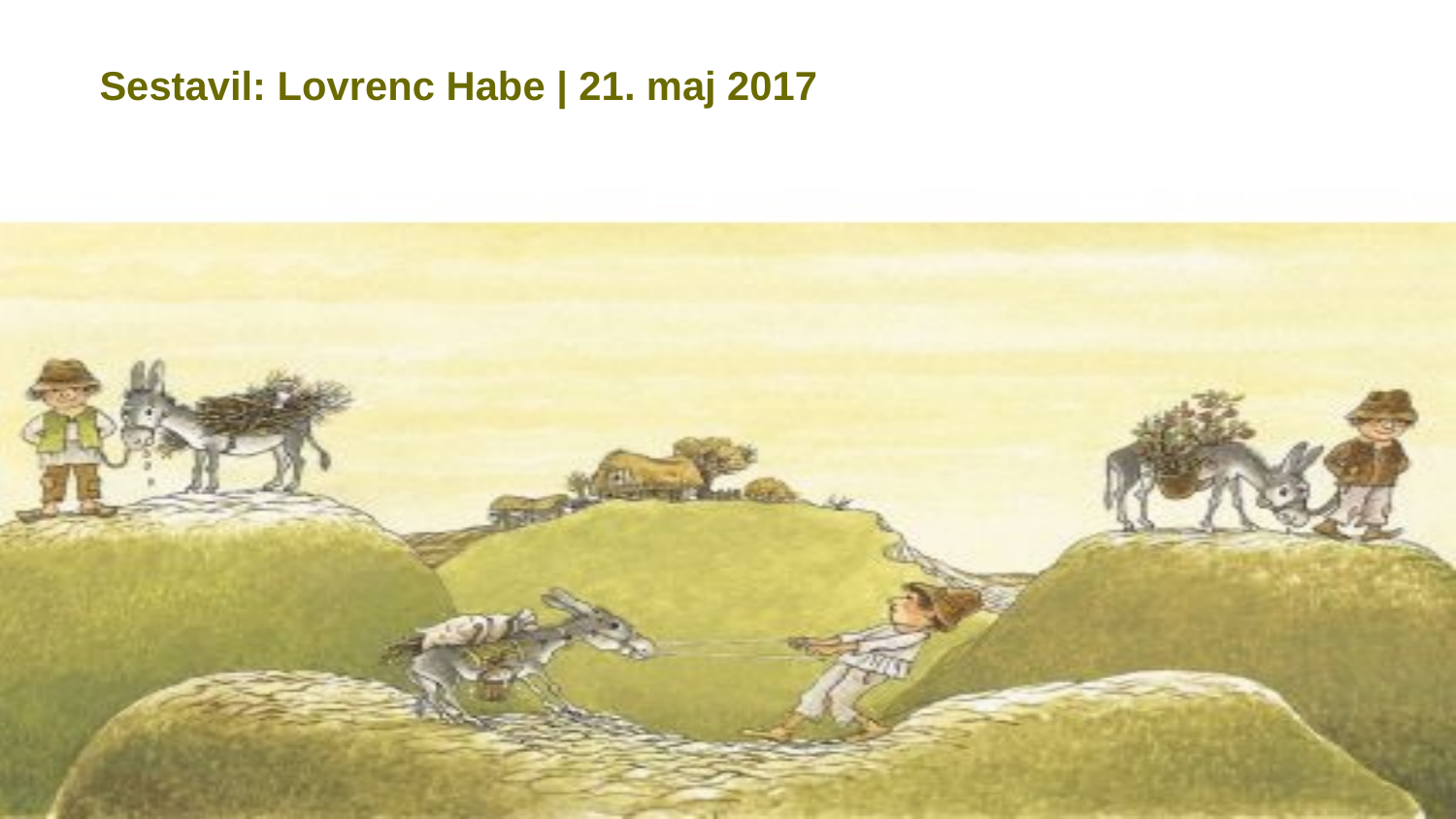

Sestavil: Lovrenc Habe | 21. maj 2017